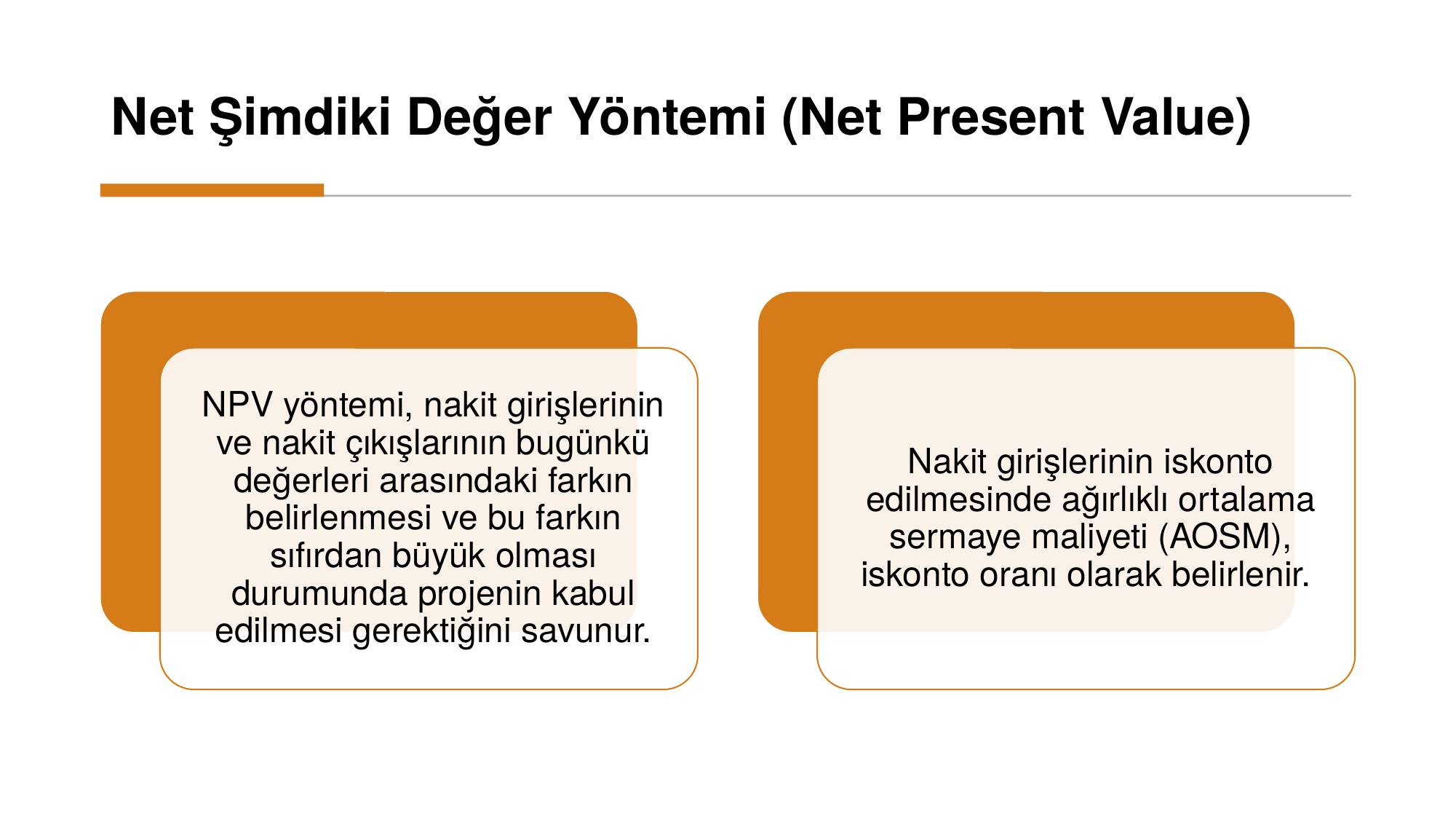

# Net Şimdiki Değer Yöntemi (Net Present Value)

NPV yöntemi, nakit girişlerinin ve nakit çıkışlarının bugünkü değerleri arasındaki farkın belirlenmesi ve bu farkın sıfırdan büyük olması durumunda projenin kabul edilmesi gerektiğini savunur.
Nakit girişlerinin iskonto edilmesinde ağırlıklı ortalama sermaye maliyeti (AOSM), iskonto oranı olarak belirlenir.